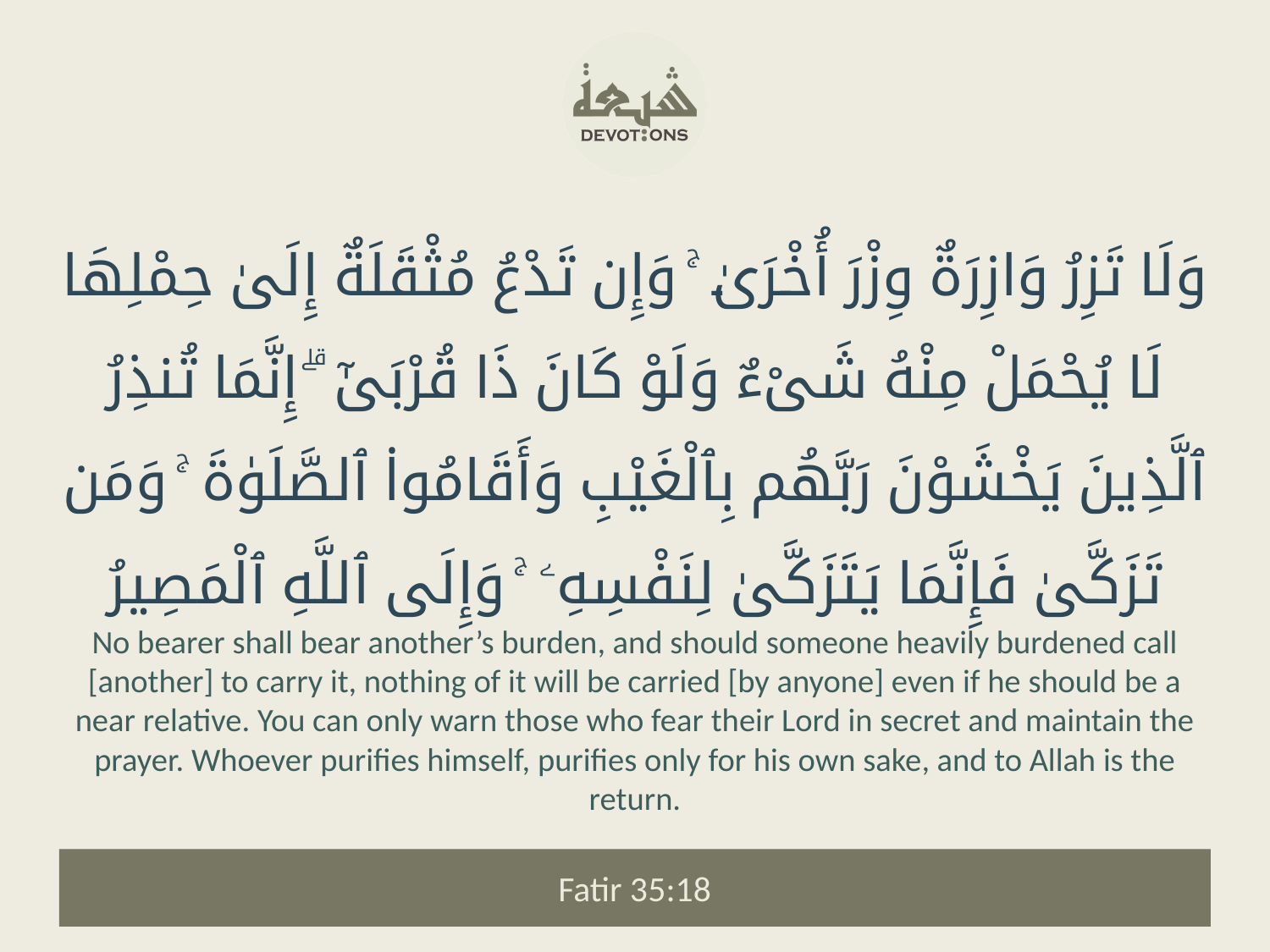

وَلَا تَزِرُ وَازِرَةٌ وِزْرَ أُخْرَىٰ ۚ وَإِن تَدْعُ مُثْقَلَةٌ إِلَىٰ حِمْلِهَا لَا يُحْمَلْ مِنْهُ شَىْءٌ وَلَوْ كَانَ ذَا قُرْبَىٰٓ ۗ إِنَّمَا تُنذِرُ ٱلَّذِينَ يَخْشَوْنَ رَبَّهُم بِٱلْغَيْبِ وَأَقَامُوا۟ ٱلصَّلَوٰةَ ۚ وَمَن تَزَكَّىٰ فَإِنَّمَا يَتَزَكَّىٰ لِنَفْسِهِۦ ۚ وَإِلَى ٱللَّهِ ٱلْمَصِيرُ
No bearer shall bear another’s burden, and should someone heavily burdened call [another] to carry it, nothing of it will be carried [by anyone] even if he should be a near relative. You can only warn those who fear their Lord in secret and maintain the prayer. Whoever purifies himself, purifies only for his own sake, and to Allah is the return.
Fatir 35:18